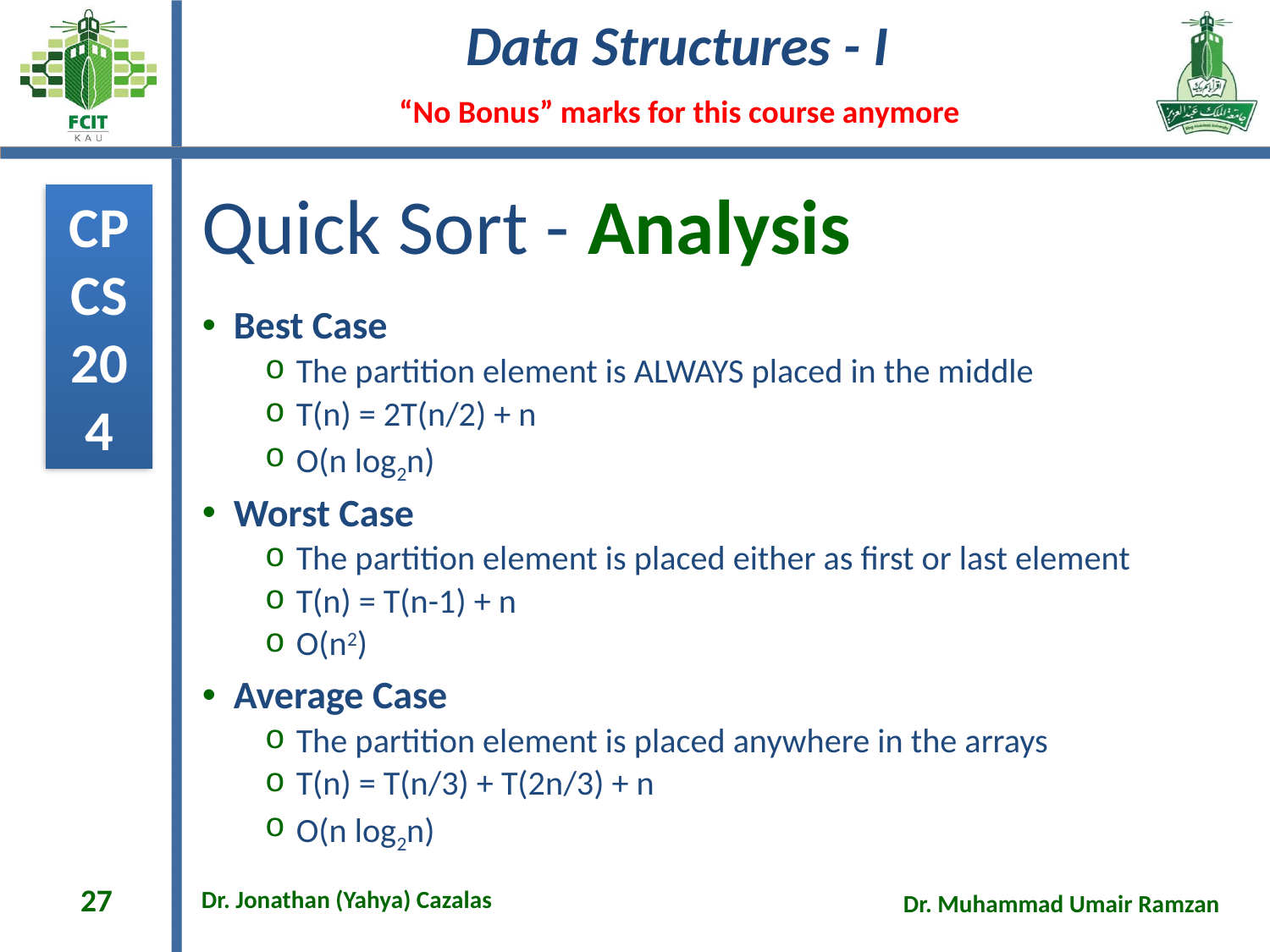

# Quick Sort - Analysis
Best Case
The partition element is ALWAYS placed in the middle
T(n) = 2T(n/2) + n
O(n log2n)
Worst Case
The partition element is placed either as first or last element
T(n) = T(n-1) + n
O(n2)
Average Case
The partition element is placed anywhere in the arrays
T(n) = T(n/3) + T(2n/3) + n
O(n log2n)
27